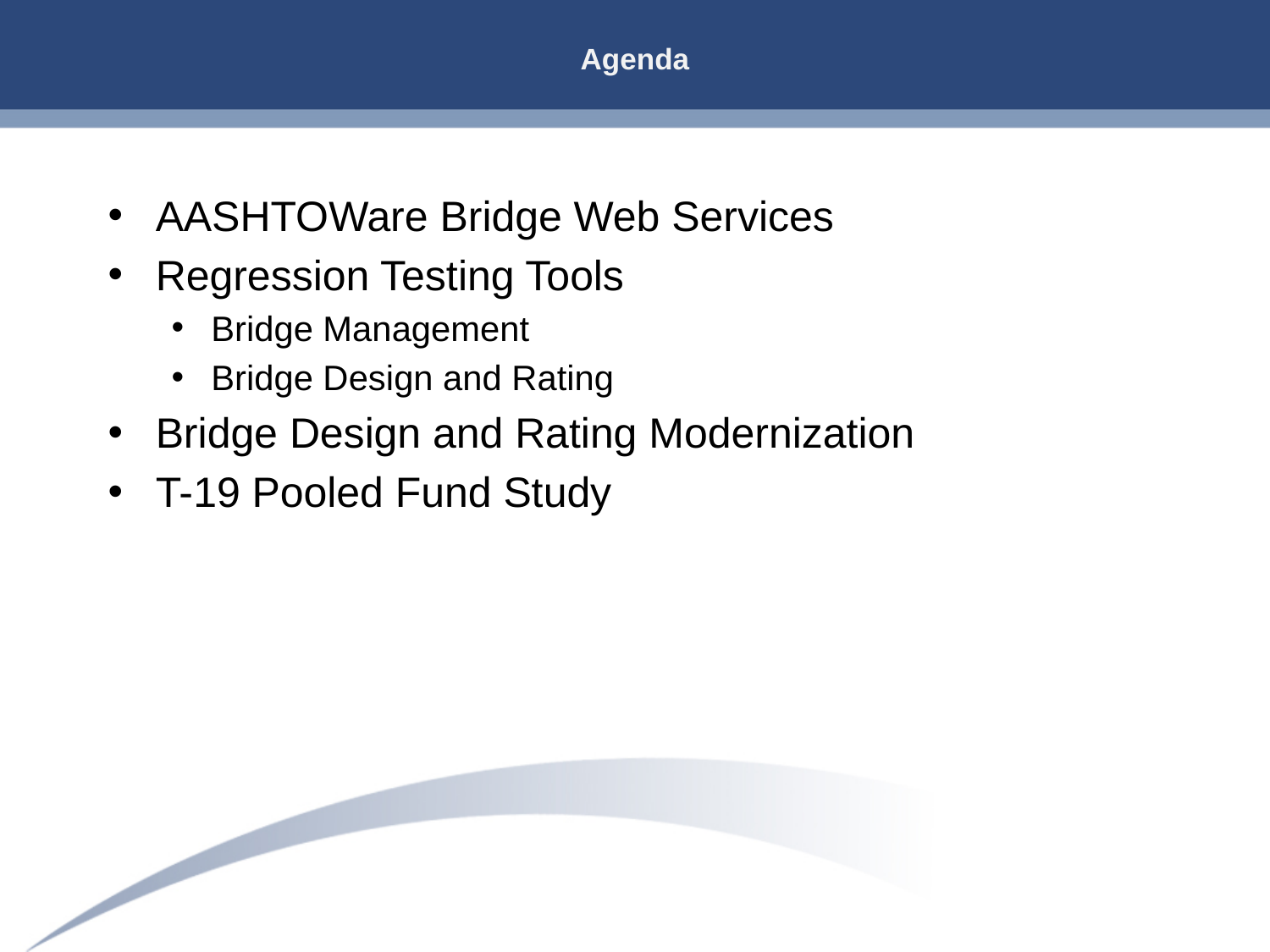

Agenda
AASHTOWare Bridge Web Services
Regression Testing Tools
Bridge Management
Bridge Design and Rating
Bridge Design and Rating Modernization
T-19 Pooled Fund Study